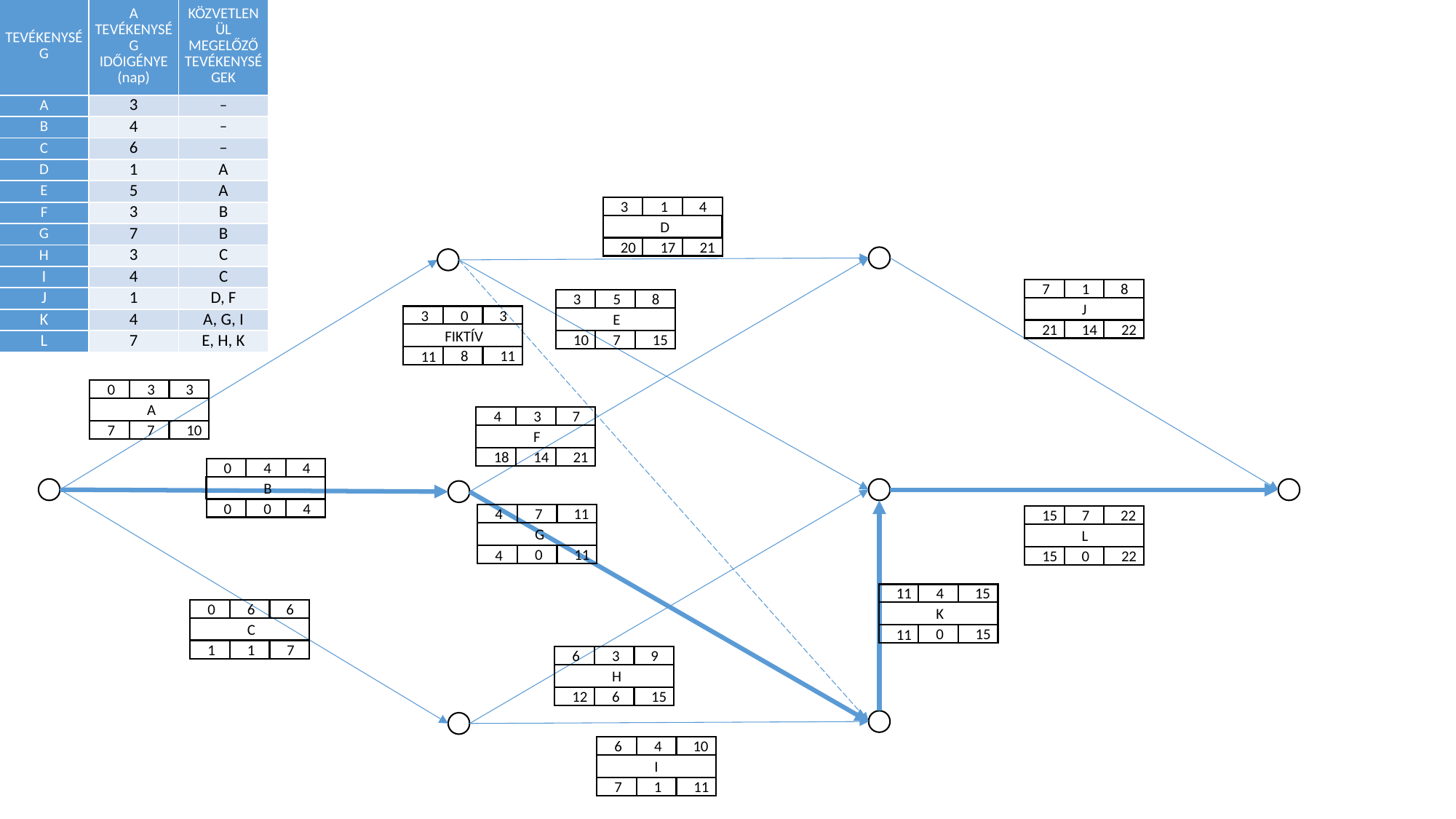

| TEVÉKENYSÉG | A TEVÉKENYSÉG IDŐIGÉNYE (nap) | KÖZVETLENÜL MEGELŐZŐ TEVÉKENYSÉGEK |
| --- | --- | --- |
| A | 3 | – |
| B | 4 | – |
| C | 6 | – |
| D | 1 | A |
| E | 5 | A |
| F | 3 | B |
| G | 7 | B |
| H | 3 | C |
| I | 4 | C |
| J | 1 | D, F |
| K | 4 | A, G, I |
| L | 7 | E, H, K |
3
1
4

D
17
21
20

7
1
8

J
14
22
21
3
5
8

E
7
15
10
3
0
3

FIKTÍV
8
11
11
0
3
3

A
7
10
7
4
3
7

F
14
21
18
0
4
4

B
0
4
0

4
7
11

G
0
11
4
15
7
22

L
0
22
15
11
4
15

K
0
15
11
0
6
6

C
1
7
1
6
3
9

H
6
15
12

6
4
10

I
1
11
7